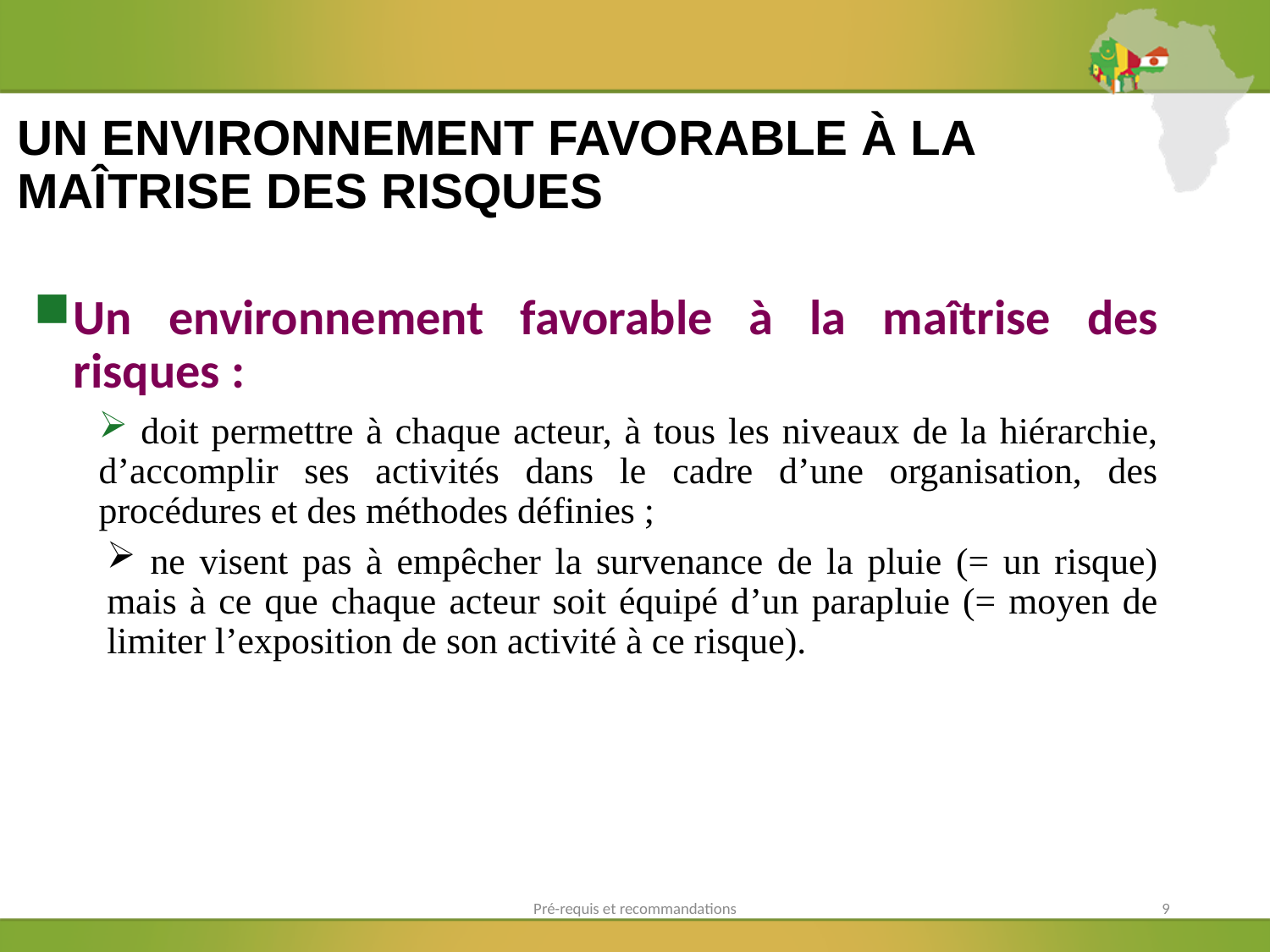

# UN ENVIRONNEMENT FAVORABLE À LA MAÎTRISE DES RISQUES
Un environnement favorable à la maîtrise des risques :
 doit permettre à chaque acteur, à tous les niveaux de la hiérarchie, d’accomplir ses activités dans le cadre d’une organisation, des procédures et des méthodes définies ;
 ne visent pas à empêcher la survenance de la pluie (= un risque) mais à ce que chaque acteur soit équipé d’un parapluie (= moyen de limiter l’exposition de son activité à ce risque).

Pré-requis et recommandations
9